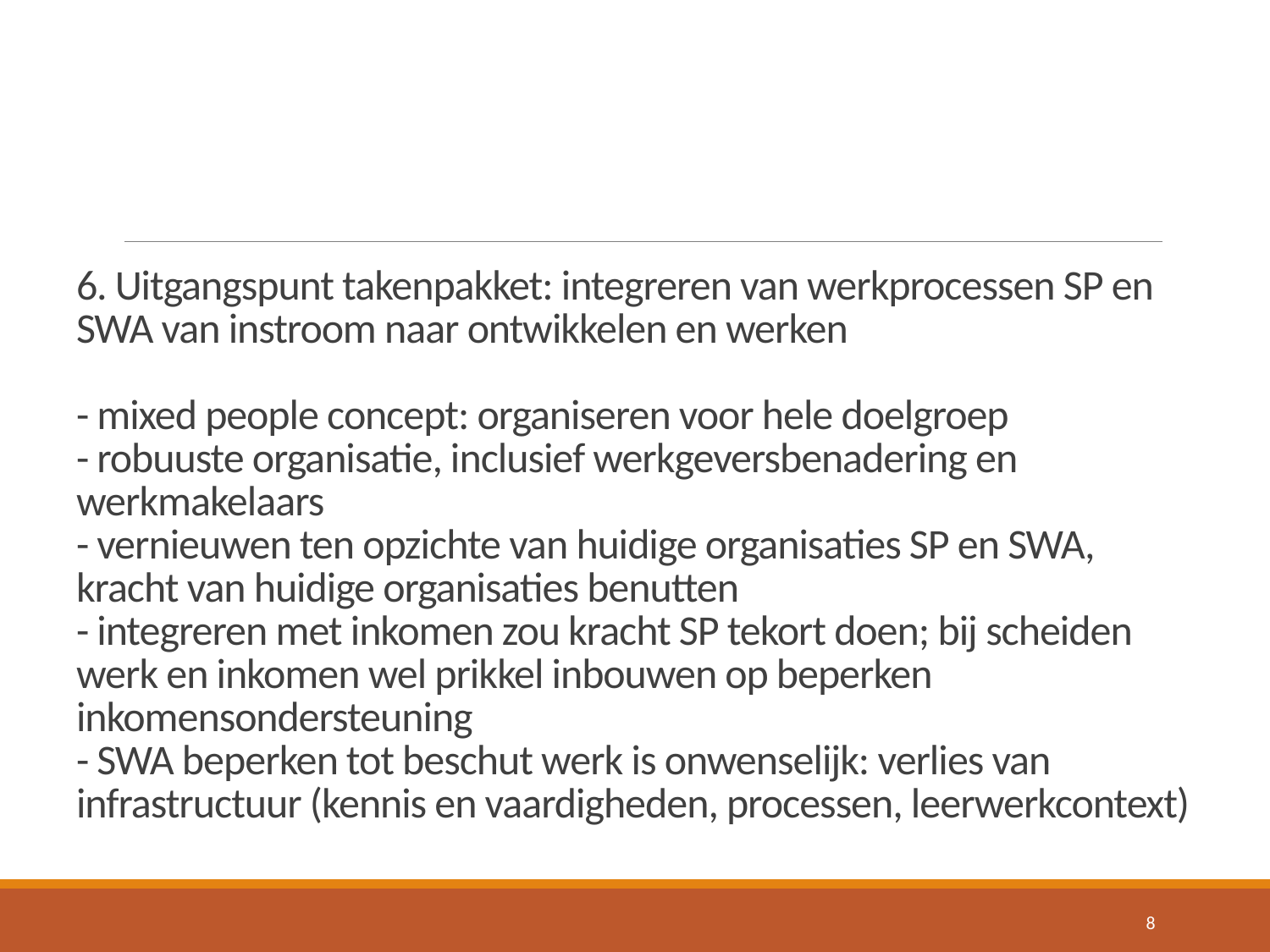

# 6. Uitgangspunt takenpakket: integreren van werkprocessen SP en SWA van instroom naar ontwikkelen en werken - mixed people concept: organiseren voor hele doelgroep - robuuste organisatie, inclusief werkgeversbenadering en werkmakelaars - vernieuwen ten opzichte van huidige organisaties SP en SWA, kracht van huidige organisaties benutten - integreren met inkomen zou kracht SP tekort doen; bij scheiden werk en inkomen wel prikkel inbouwen op beperken inkomensondersteuning - SWA beperken tot beschut werk is onwenselijk: verlies van infrastructuur (kennis en vaardigheden, processen, leerwerkcontext)
8